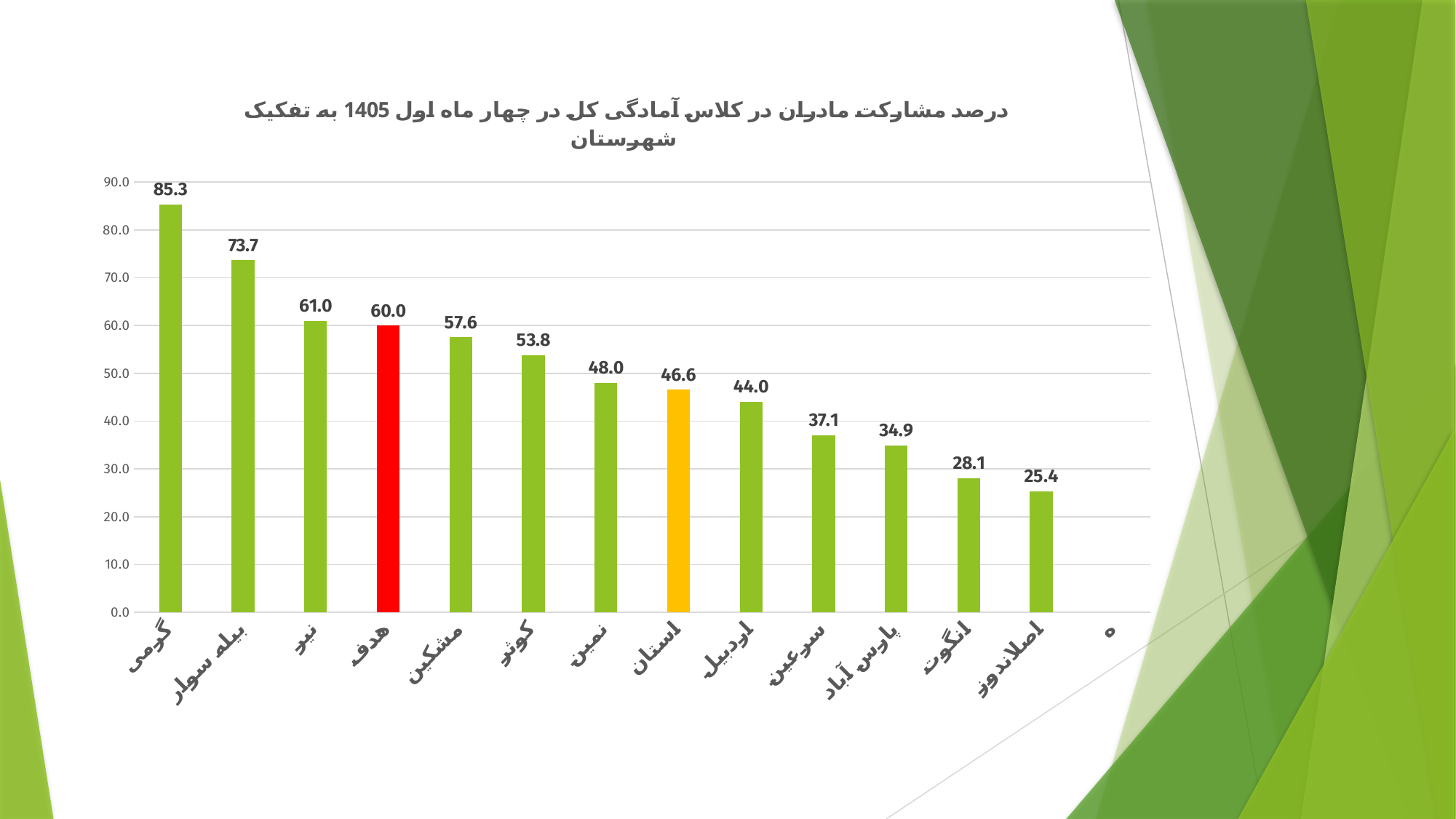

### Chart: درصد مشارکت مادران در کلاس آمادگی کل در چهار ماه اول 1405 به تفکیک شهرستان

| Category |  |
|---|---|
| گرمی | 85.33333333333331 |
| بیله سوار | 73.6842105263158 |
| نیر | 60.97560975609754 |
| هدف | 60.0 |
| مشکین | 57.56880733944955 |
| کوثر | 53.84615384615387 |
| نمین | 47.97297297297299 |
| استان | 46.573464912280706 |
| اردبیل | 44.01643554185927 |
| سرعین | 37.096774193548384 |
| پارس آباد | 34.93013972055891 |
| انگوت | 28.070175438596497 |
| اصلاندوز | 25.37313432835821 |
| ه | None |
#